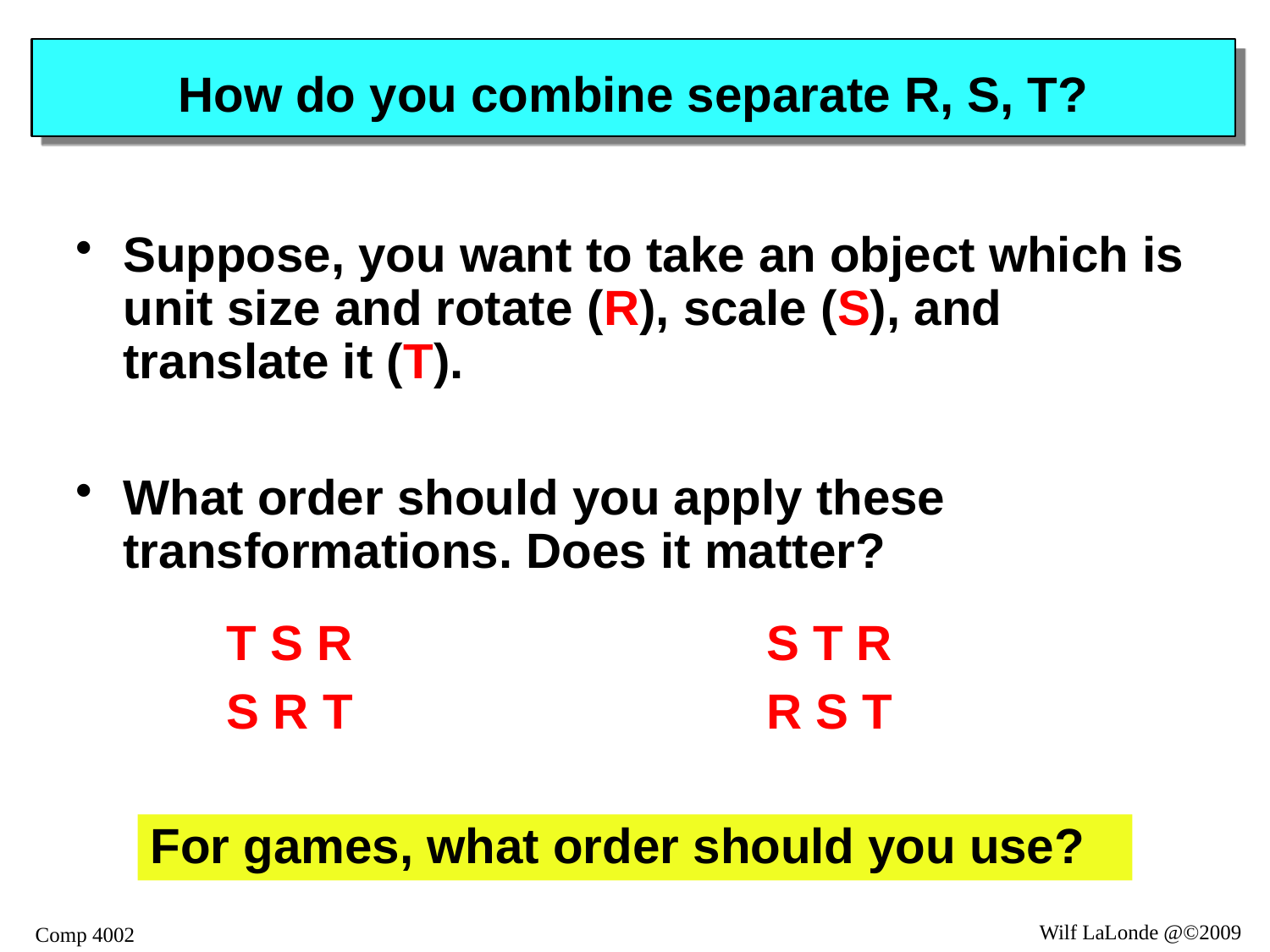

# How do you combine separate R, S, T?
Suppose, you want to take an object which is unit size and rotate (R), scale (S), and translate it (T).

What order should you apply these transformations. Does it matter?

T S R				S T R
S R T				R S T
For games, what order should you use?